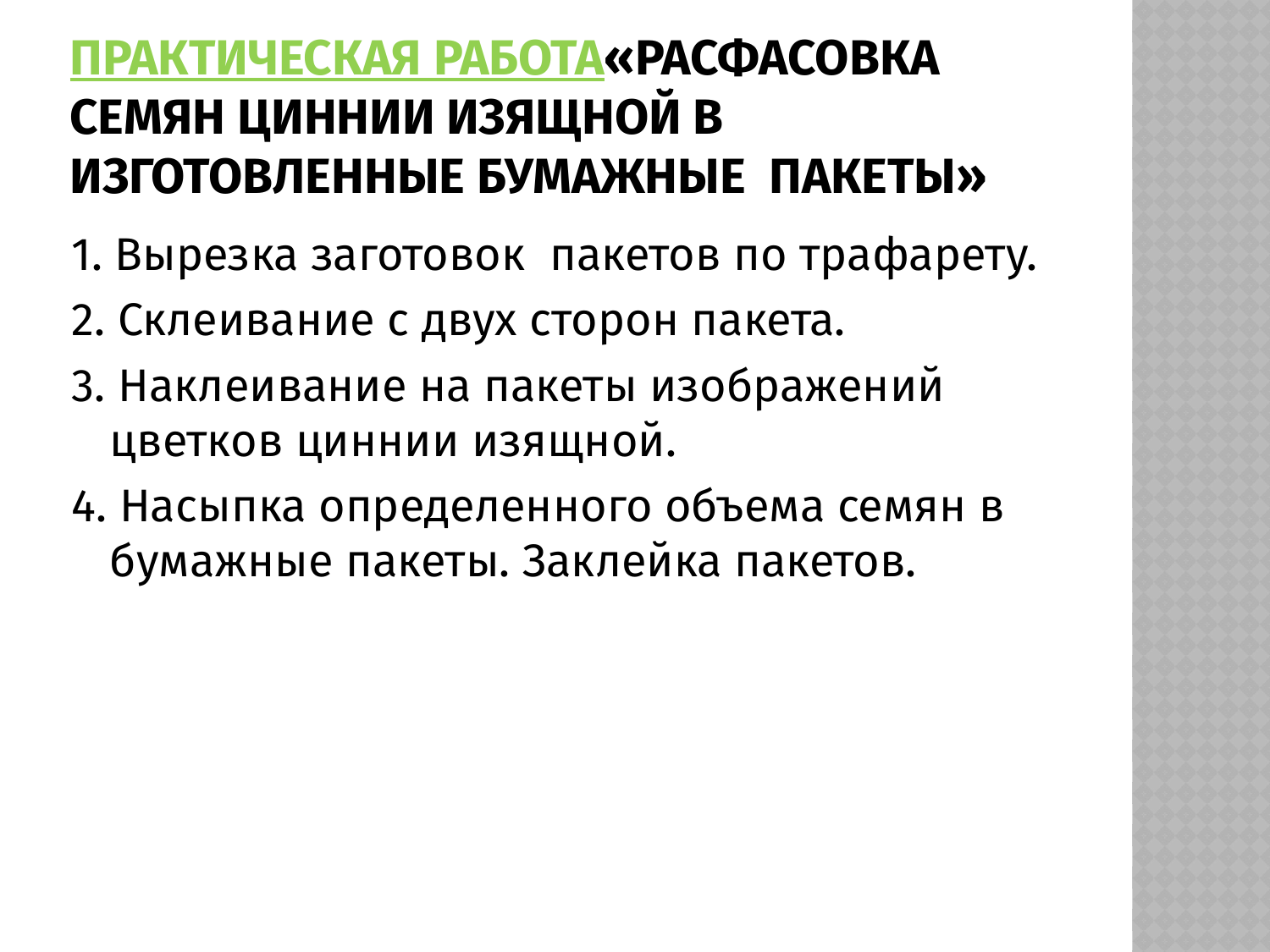

# Практическая работа«Расфасовка семян циннии изящной в изготовленные бумажные  пакеты»
1. Вырезка заготовок  пакетов по трафарету.
2. Склеивание с двух сторон пакета.
3. Наклеивание на пакеты изображений цветков циннии изящной.
4. Насыпка определенного объема семян в бумажные пакеты. Заклейка пакетов.